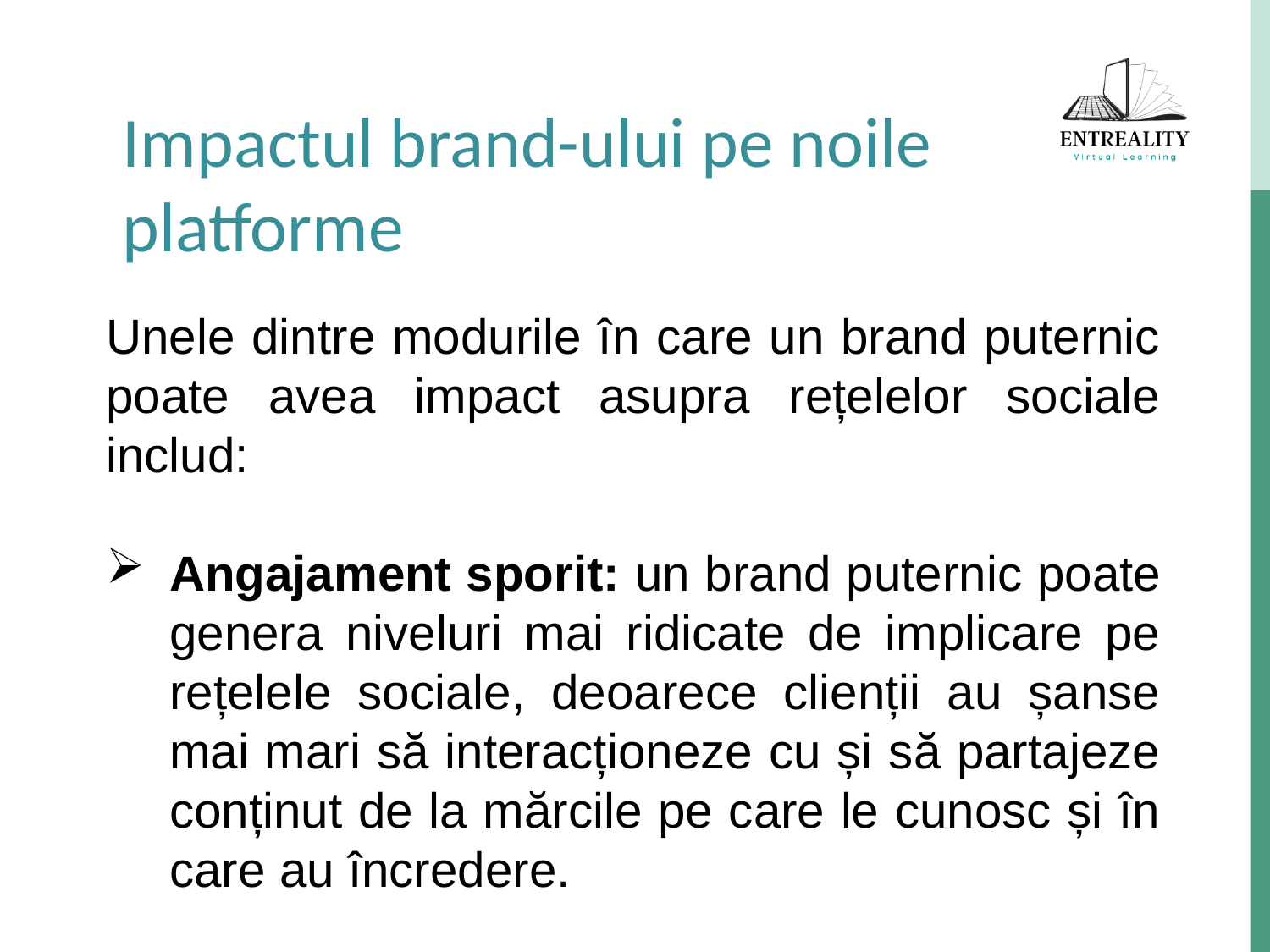

Impactul brand-ului pe noile platforme
Unele dintre modurile în care un brand puternic poate avea impact asupra rețelelor sociale includ:

Angajament sporit: un brand puternic poate genera niveluri mai ridicate de implicare pe rețelele sociale, deoarece clienții au șanse mai mari să interacționeze cu și să partajeze conținut de la mărcile pe care le cunosc și în care au încredere.